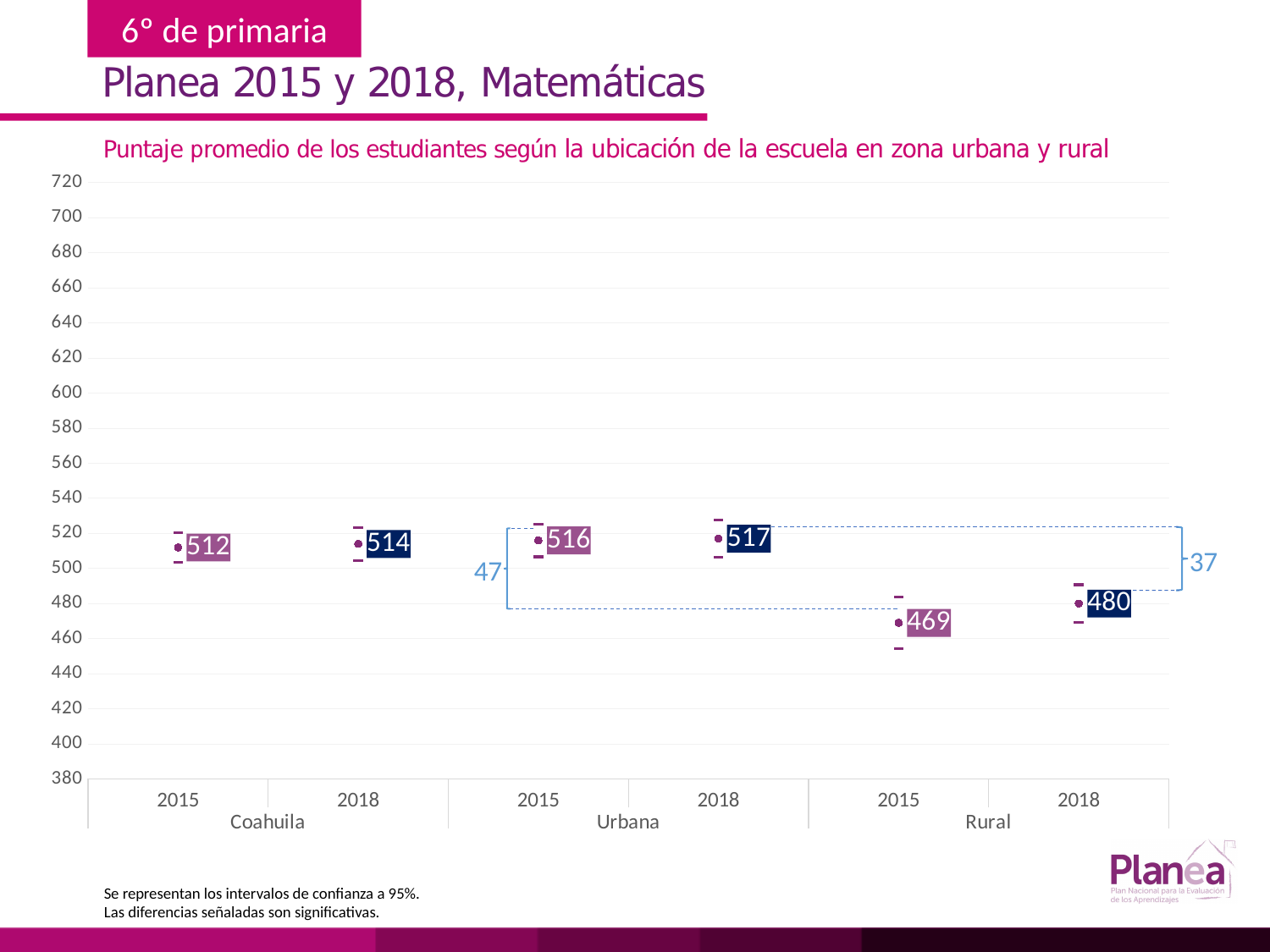

Planea 2015 y 2018, Matemáticas

Puntaje promedio de los estudiantes según la ubicación de la escuela en zona urbana y rural

### Chart

| Category |  |  |  |
|---|---|---|---|
| 2015 | 503.443 | 520.557 | 512.0 |
| 2018 | 504.647 | 523.353 | 514.0 |
| 2015 | 506.647 | 525.353 | 516.0 |
| 2018 | 506.453 | 527.547 | 517.0 |
| 2015 | 454.473 | 483.527 | 469.0 |
| 2018 | 469.254 | 490.746 | 480.0 |
37

47
Se representan los intervalos de confianza a 95%.
Las diferencias señaladas son significativas.